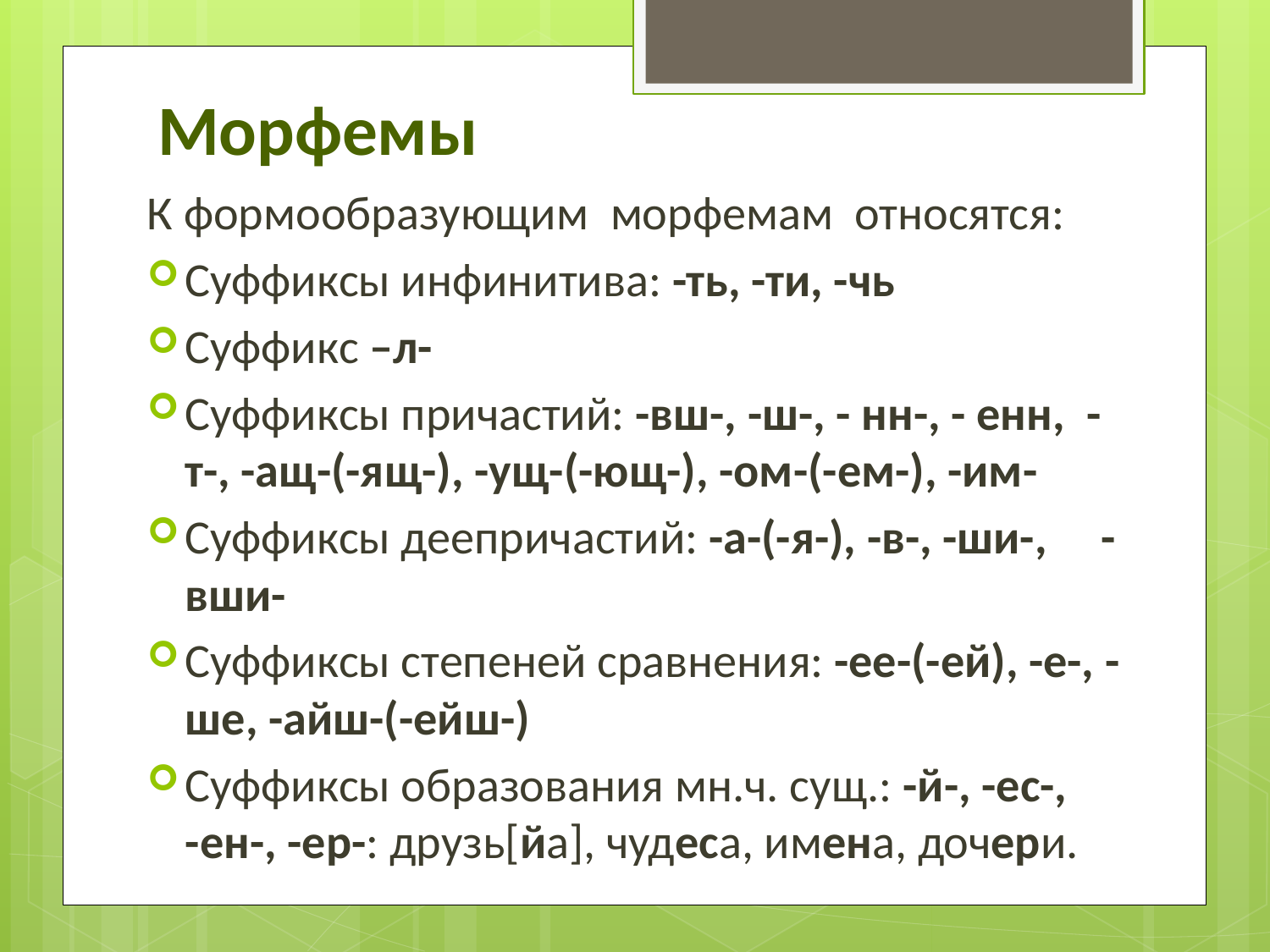

# Морфемы
К формообразующим  морфемам  относятся:
Суффиксы инфинитива: -ть, -ти, -чь
Суффикс –л-
Суффиксы причастий: -вш-, -ш-, - нн-, - енн,  -т-, -ащ-(-ящ-), -ущ-(-ющ-), -ом-(-ем-), -им-
Суффиксы деепричастий: -а-(-я-), -в-, -ши-,     -вши-
Суффиксы степеней сравнения: -ее-(-ей), -е-, -ше, -айш-(-ейш-)
Суффиксы образования мн.ч. сущ.: -й-, -ес-,      -ен-, -ер-: друзь[йа], чудеса, имена, дочери.